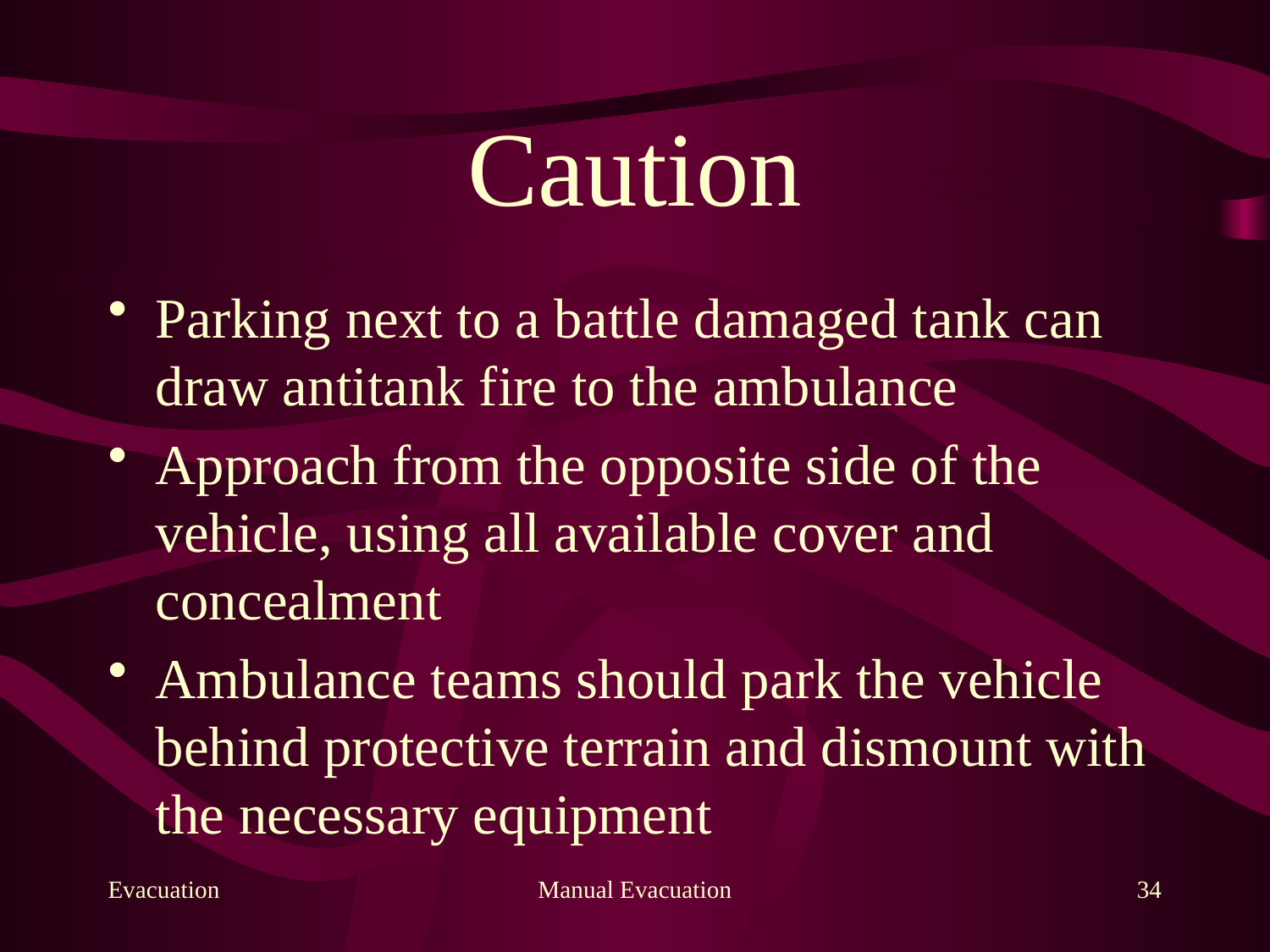

# Caution
Parking next to a battle damaged tank can draw antitank fire to the ambulance
Approach from the opposite side of the vehicle, using all available cover and concealment
Ambulance teams should park the vehicle behind protective terrain and dismount with the necessary equipment
Evacuation
Manual Evacuation
34